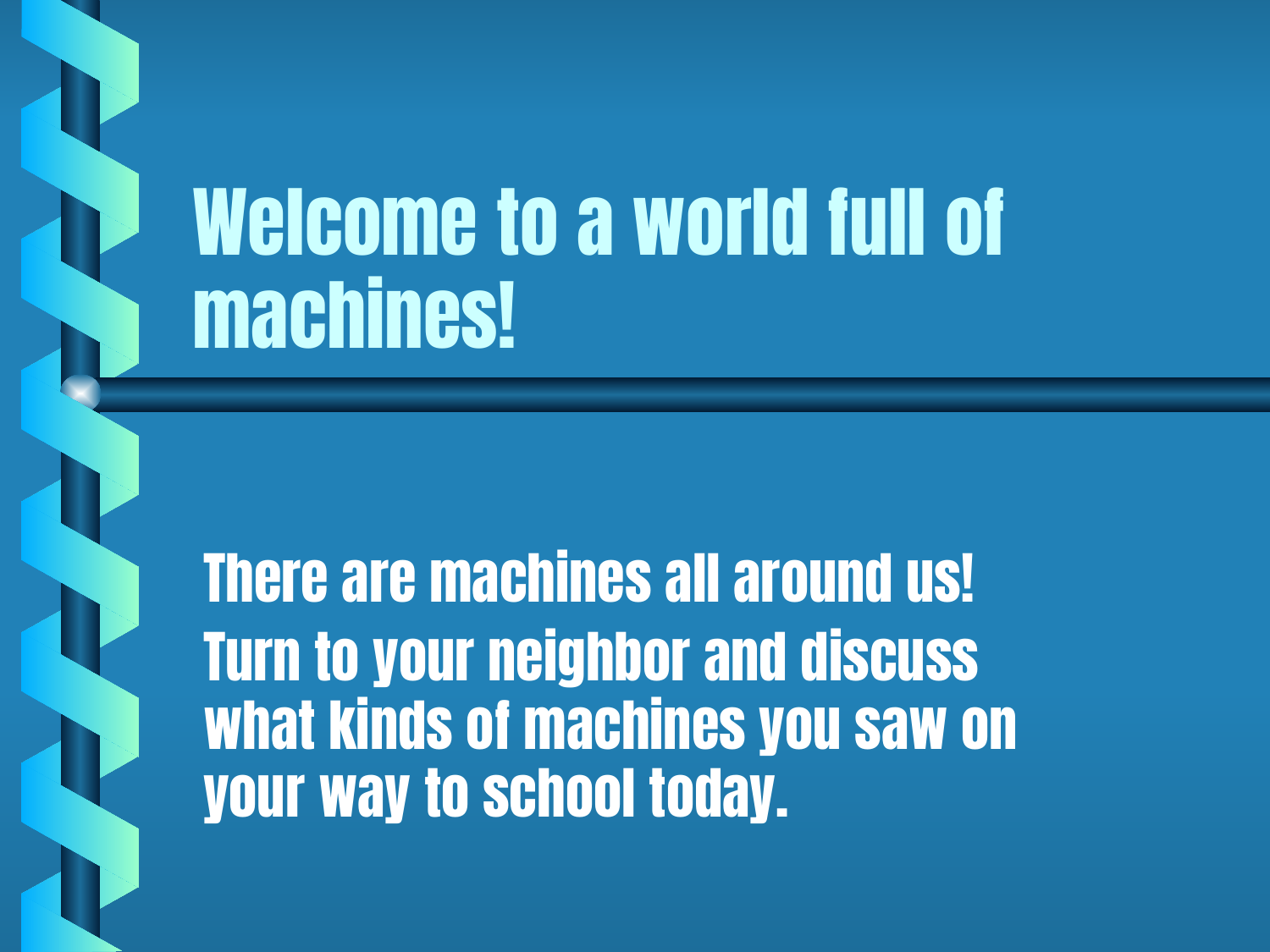

# Welcome to a world full of machines!
There are machines all around us!
Turn to your neighbor and discuss what kinds of machines you saw on your way to school today.